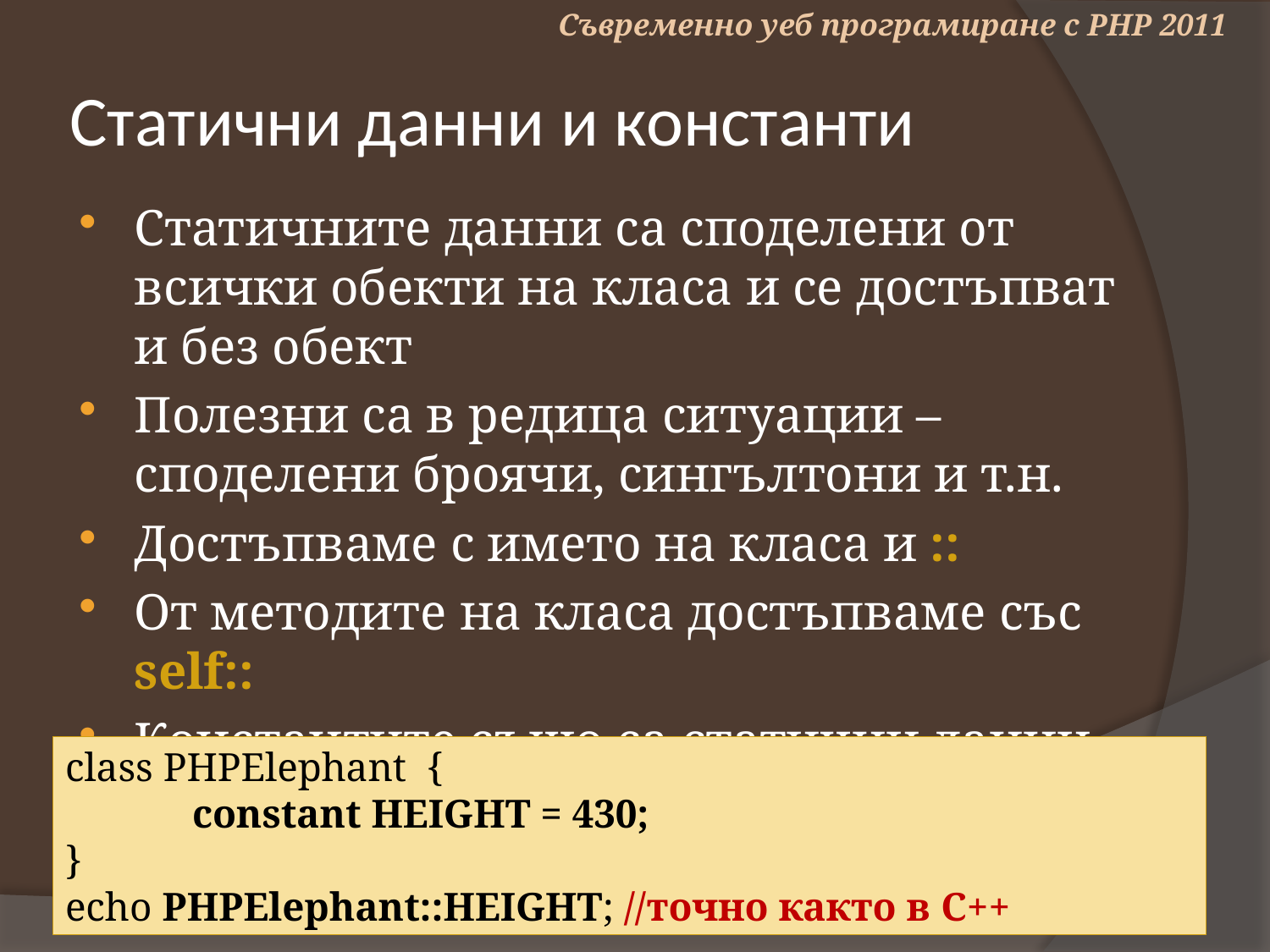

Съвременно уеб програмиране с PHP 2011
# Статични данни и константи
Статичните данни са споделени от всички обекти на класа и се достъпват и без обект
Полезни са в редица ситуации – споделени броячи, сингълтони и т.н.
Достъпваме с името на класа и ::
От методите на класа достъпваме със self::
Константите също са статични данни
Примери
class PHPElephant  {
	constant HEIGHT = 430;
}
echo PHPElephant::HEIGHT; //точно както в C++